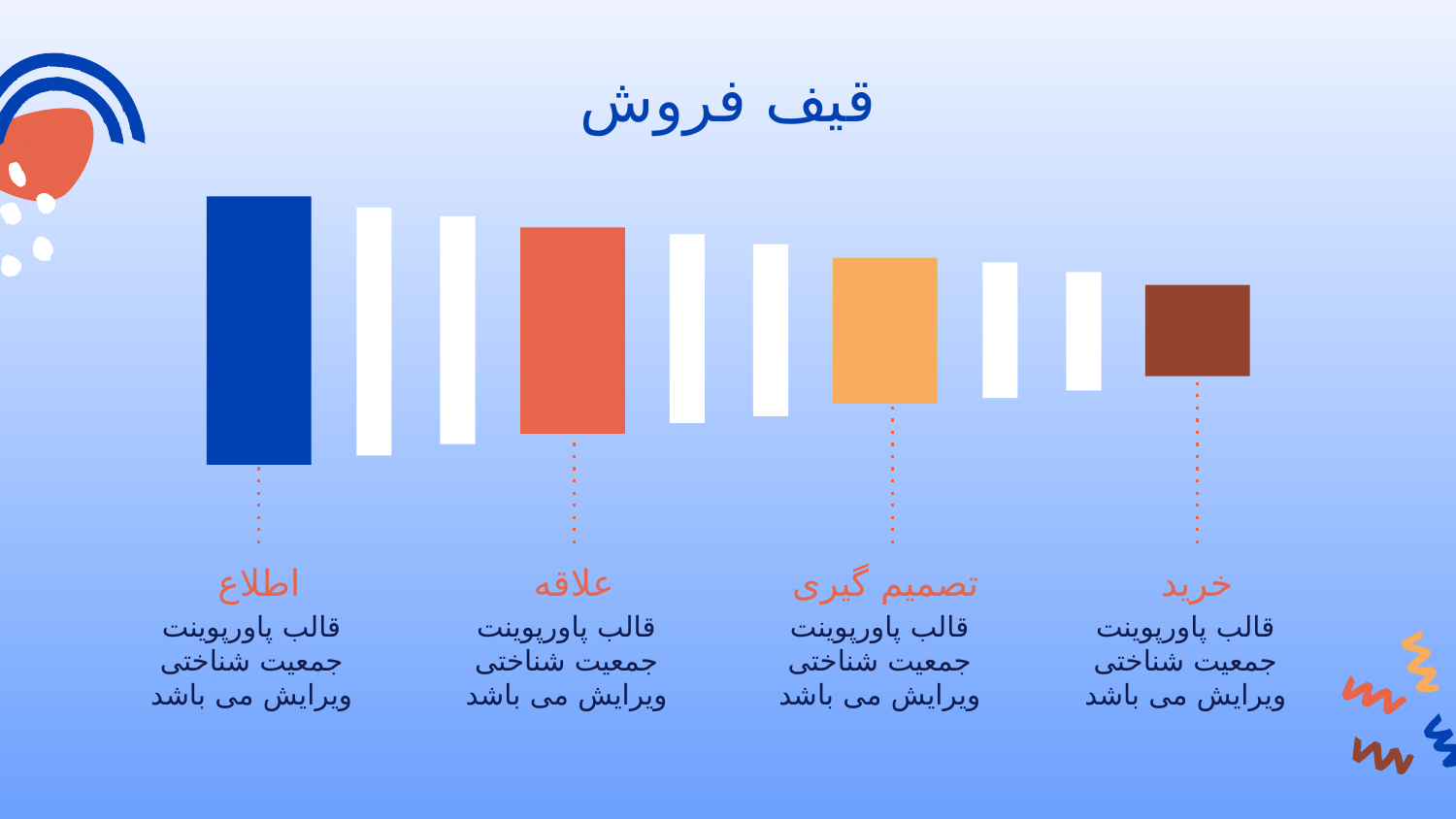

# قیف فروش

اطلاع
علاقه
تصمیم گیری
خرید
قالب پاورپوینت جمعیت شناختی ویرایش می باشد
قالب پاورپوینت جمعیت شناختی ویرایش می باشد
قالب پاورپوینت جمعیت شناختی ویرایش می باشد
قالب پاورپوینت جمعیت شناختی ویرایش می باشد